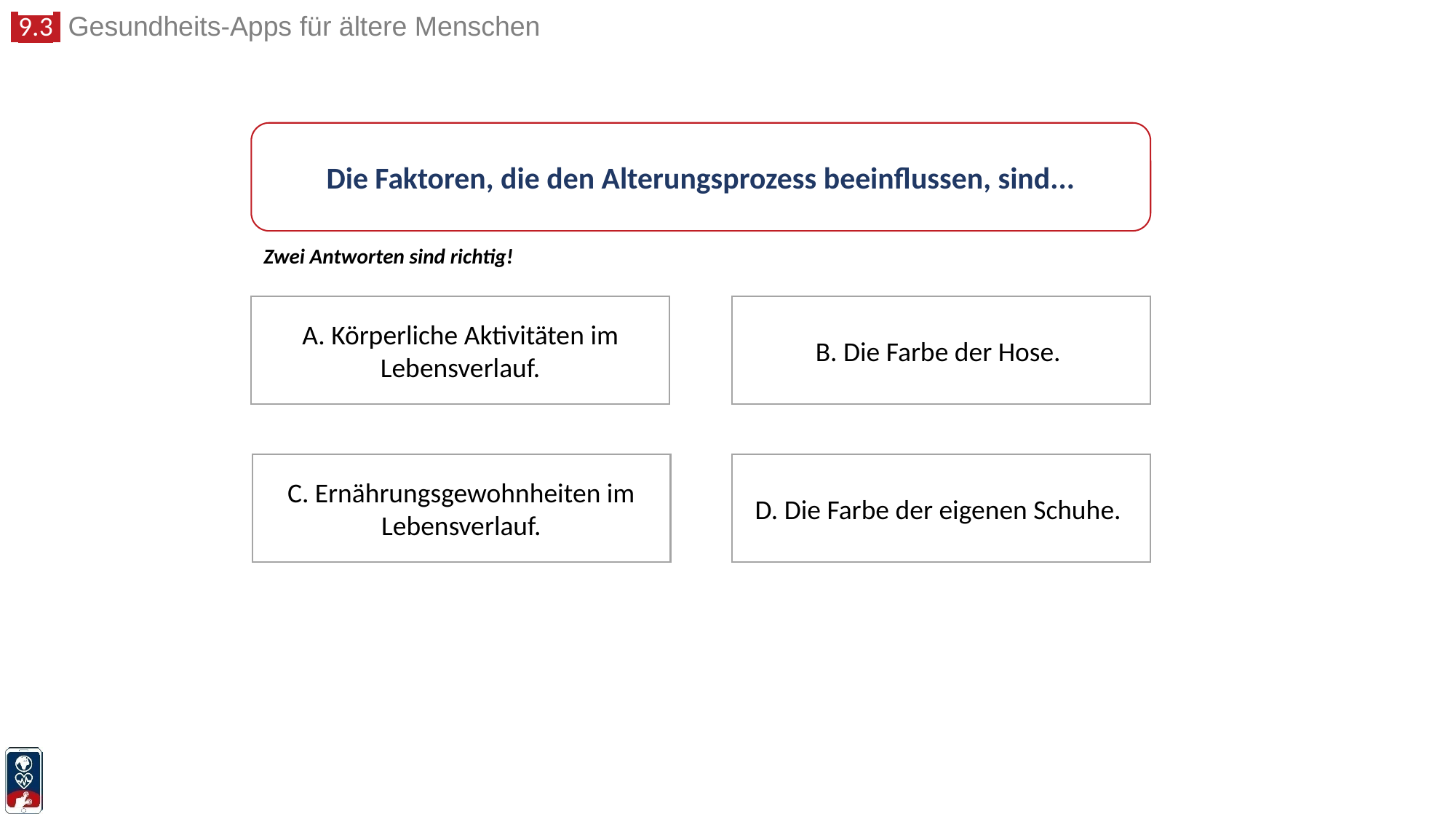

Die Faktoren, die den Alterungsprozess beeinflussen, sind...
Zwei Antworten sind richtig!
B. Die Farbe der Hose.
A. Körperliche Aktivitäten im Lebensverlauf.
C. Ernährungsgewohnheiten im Lebensverlauf.
D. Die Farbe der eigenen Schuhe.